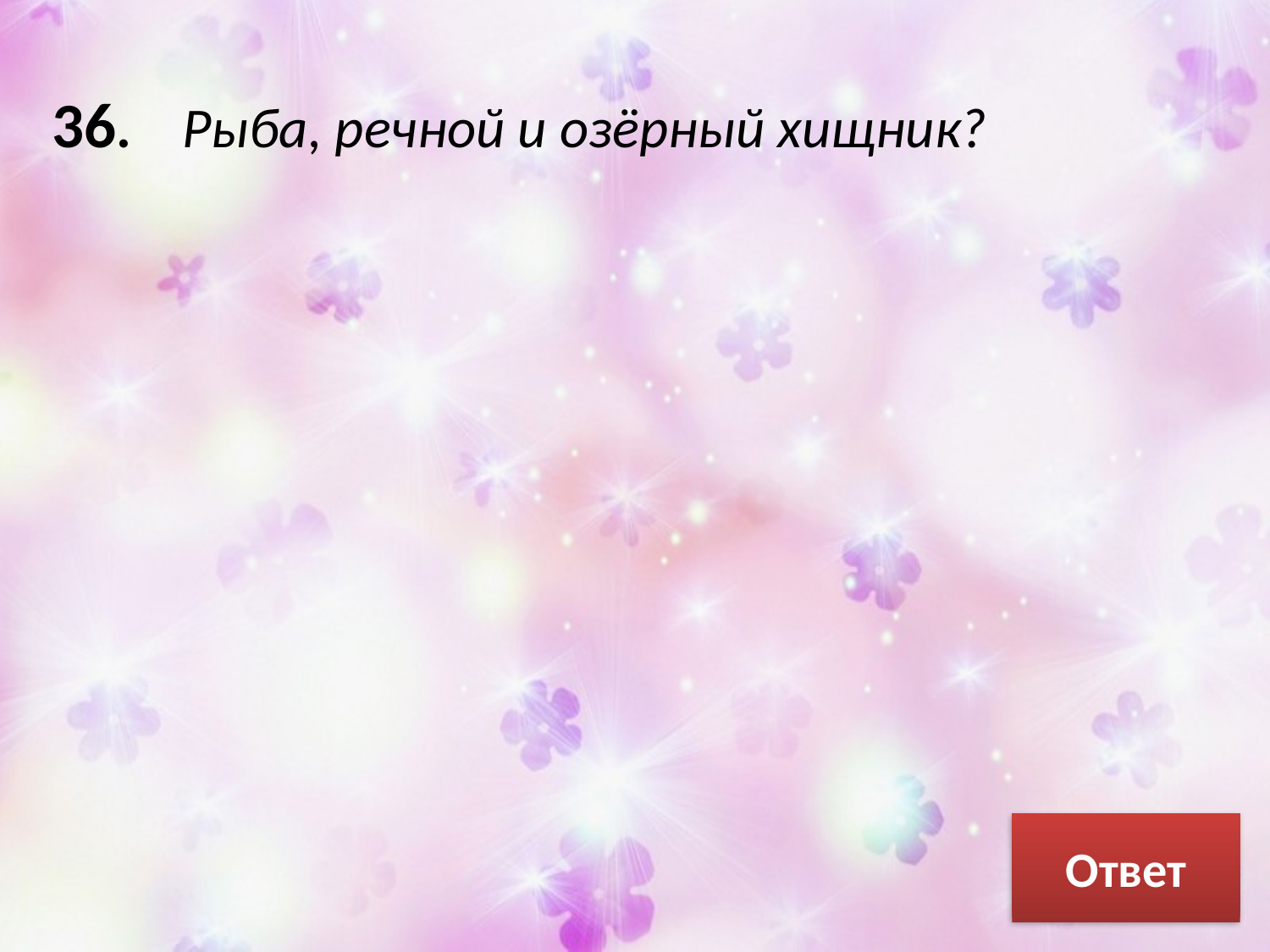

36.    Рыба, речной и озёрный хищник?
Ответ